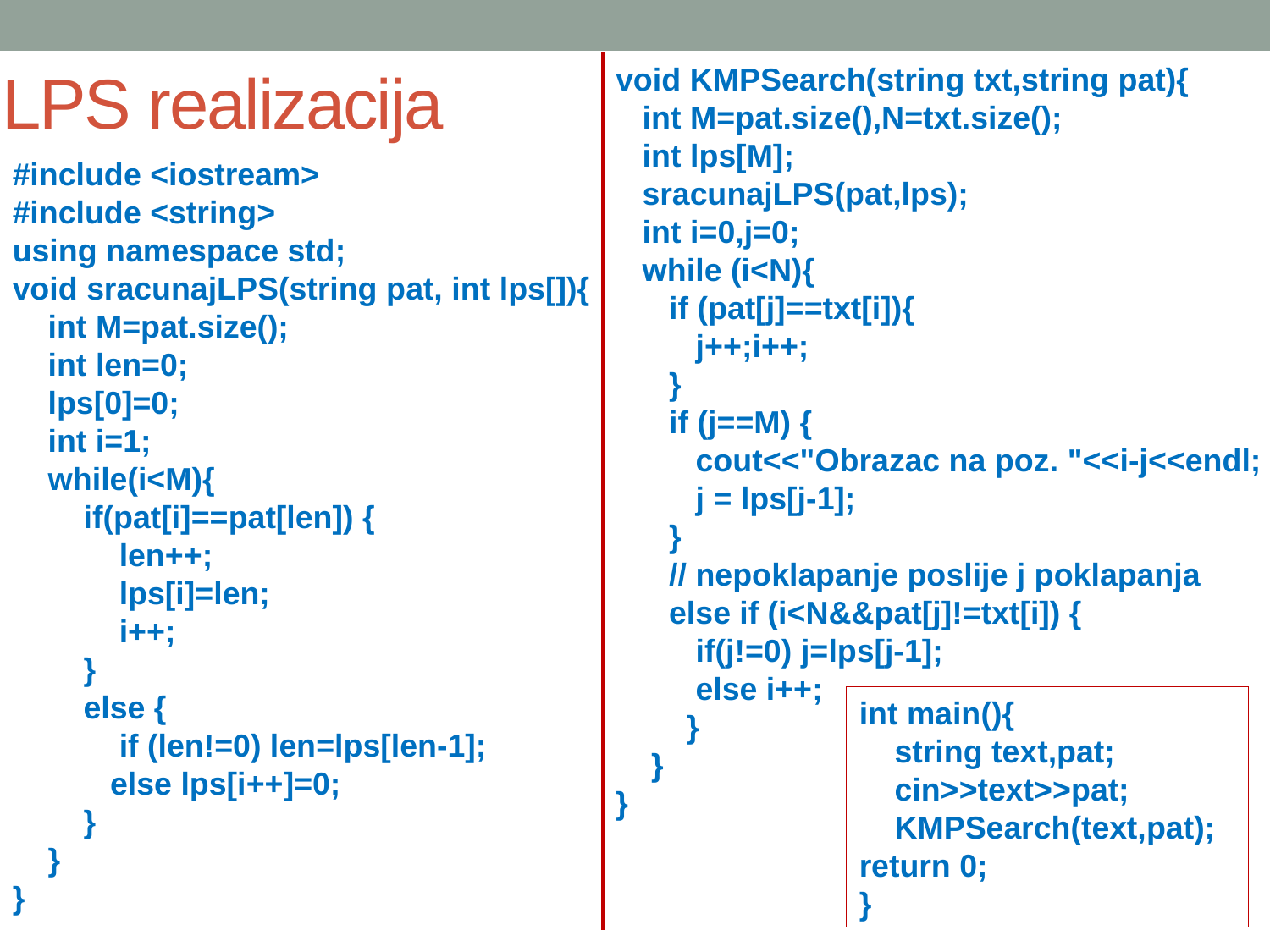

# LPS realizacija
void KMPSearch(string txt,string pat){
   int M=pat.size(),N=txt.size();
   int lps[M];
   sracunajLPS(pat,lps);
   int i=0,j=0;
   while (i<N){
      if (pat[j]==txt[i]){
         j++;i++;
      }
      if (j==M) {
         cout<<"Obrazac na poz. "<<i-j<<endl;
         j = lps[j-1];
      }
      // nepoklapanje poslije j poklapanja
      else if (i<N&&pat[j]!=txt[i]) {
         if(j!=0) j=lps[j-1];
         else i++;
        }
    }
}
#include <iostream>
#include <string>
using namespace std;
void sracunajLPS(string pat, int lps[]){
    int M=pat.size();
    int len=0;
    lps[0]=0;
    int i=1;
    while(i<M){
        if(pat[i]==pat[len]) {
            len++;
            lps[i]=len;
            i++;
        }
        else {
            if (len!=0) len=lps[len-1];
           else lps[i++]=0;
        }
    }
}

int main(){
    string text,pat;
    cin>>text>>pat;
    KMPSearch(text,pat);
return 0;
}